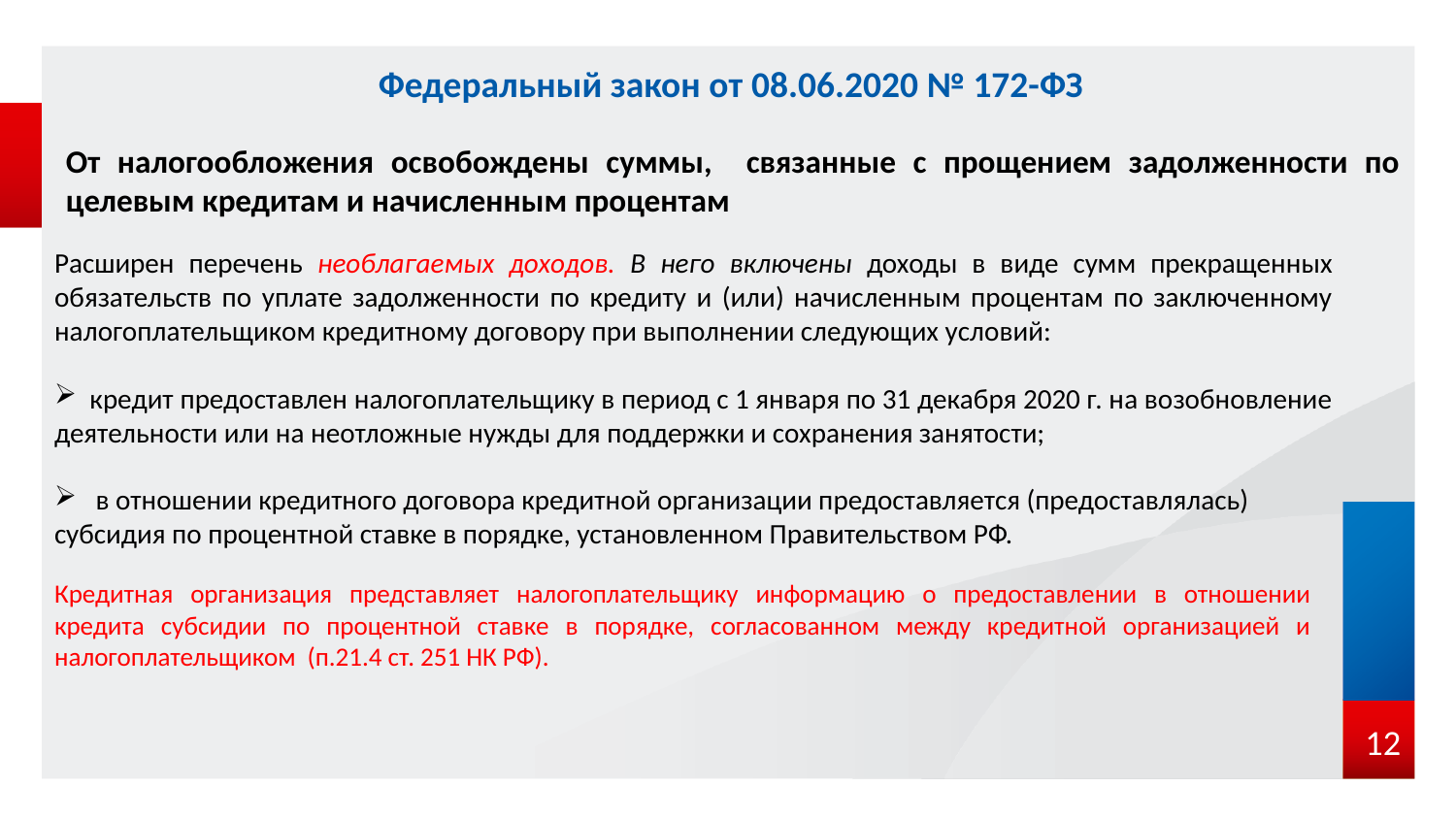

# Федеральный закон от 08.06.2020 № 172-ФЗ
От налогообложения освобождены суммы,  связанные с прощением задолженности по целевым кредитам и начисленным процентам
Расширен перечень необлагаемых доходов. В него включены доходы в виде сумм прекращенных обязательств по уплате задолженности по кредиту и (или) начисленным процентам по заключенному налогоплательщиком кредитному договору при выполнении следующих условий:

  кредит предоставлен налогоплательщику в период с 1 января по 31 декабря 2020 г. на возобновление деятельности или на неотложные нужды для поддержки и сохранения занятости;

   в отношении кредитного договора кредитной организации предоставляется (предоставлялась)
субсидия по процентной ставке в порядке, установленном Правительством РФ.

Кредитная организация представляет налогоплательщику информацию о предоставлении в отношении кредита субсидии по процентной ставке в порядке, согласованном между кредитной организацией и налогоплательщиком  (п.21.4 ст. 251 НК РФ).
 12